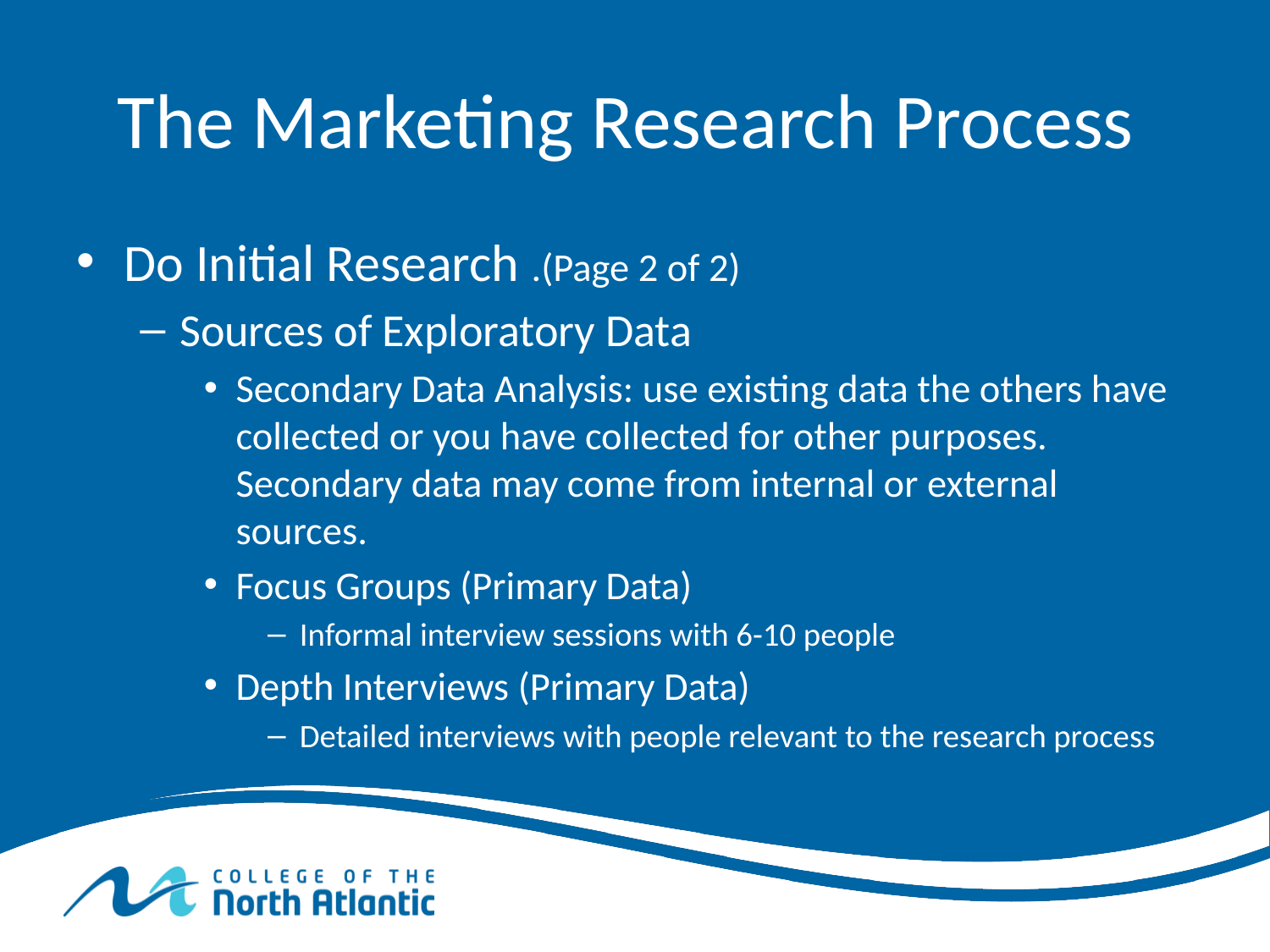

# The Marketing Research Process
Do Initial Research .(Page 2 of 2)
Sources of Exploratory Data
Secondary Data Analysis: use existing data the others have collected or you have collected for other purposes.  Secondary data may come from internal or external sources.
Focus Groups (Primary Data)
Informal interview sessions with 6-10 people
Depth Interviews (Primary Data)
Detailed interviews with people relevant to the research process